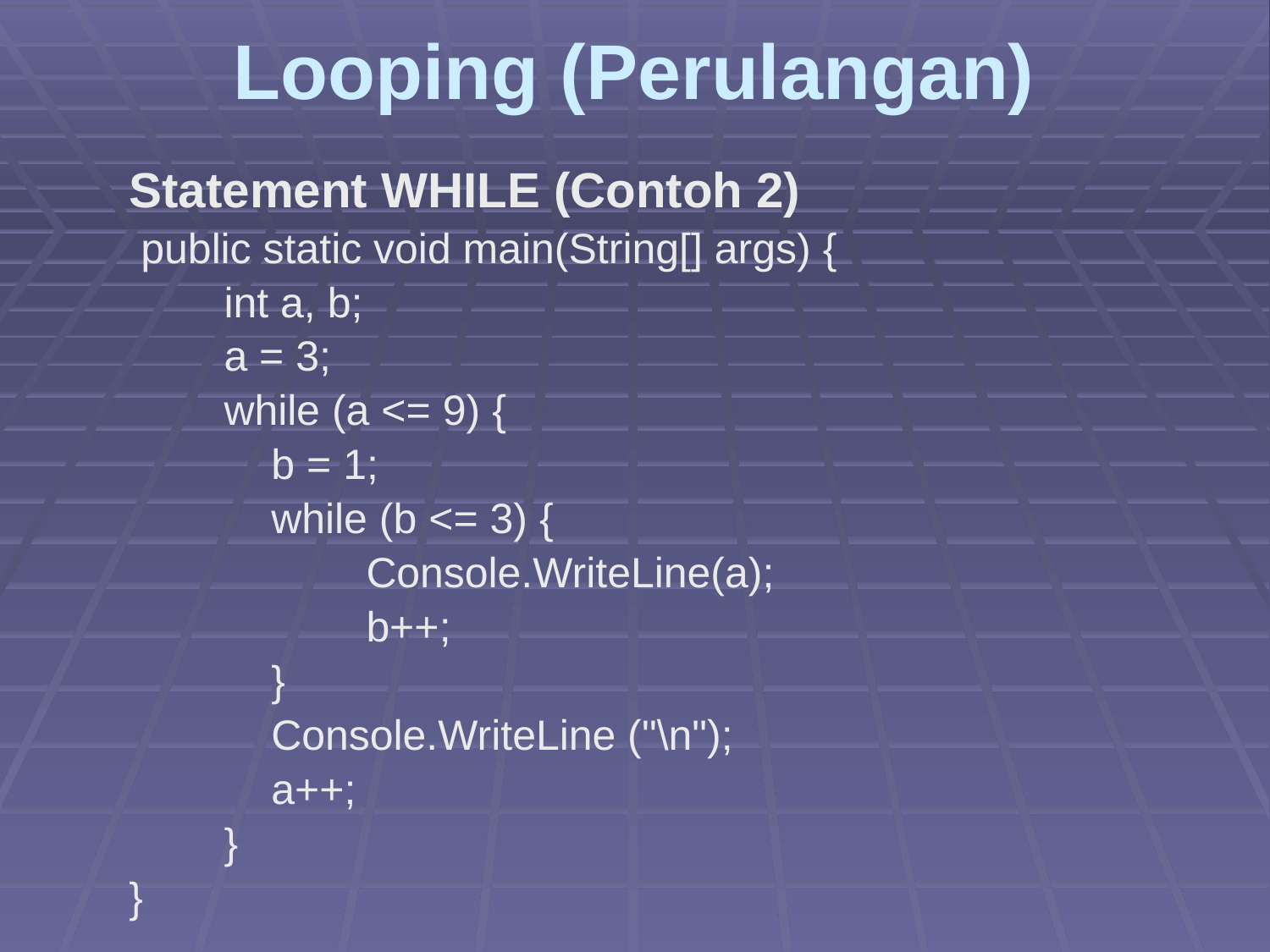

# Looping (Perulangan)
Statement WHILE (Contoh 2)
 public static void main(String[] args) {
        int a, b;
        a = 3;
        while (a <= 9) {
            b = 1;
            while (b <= 3) {
                    Console.WriteLine(a);
                    b++;
            }
            Console.WriteLine ("\n");
            a++;
        }
}